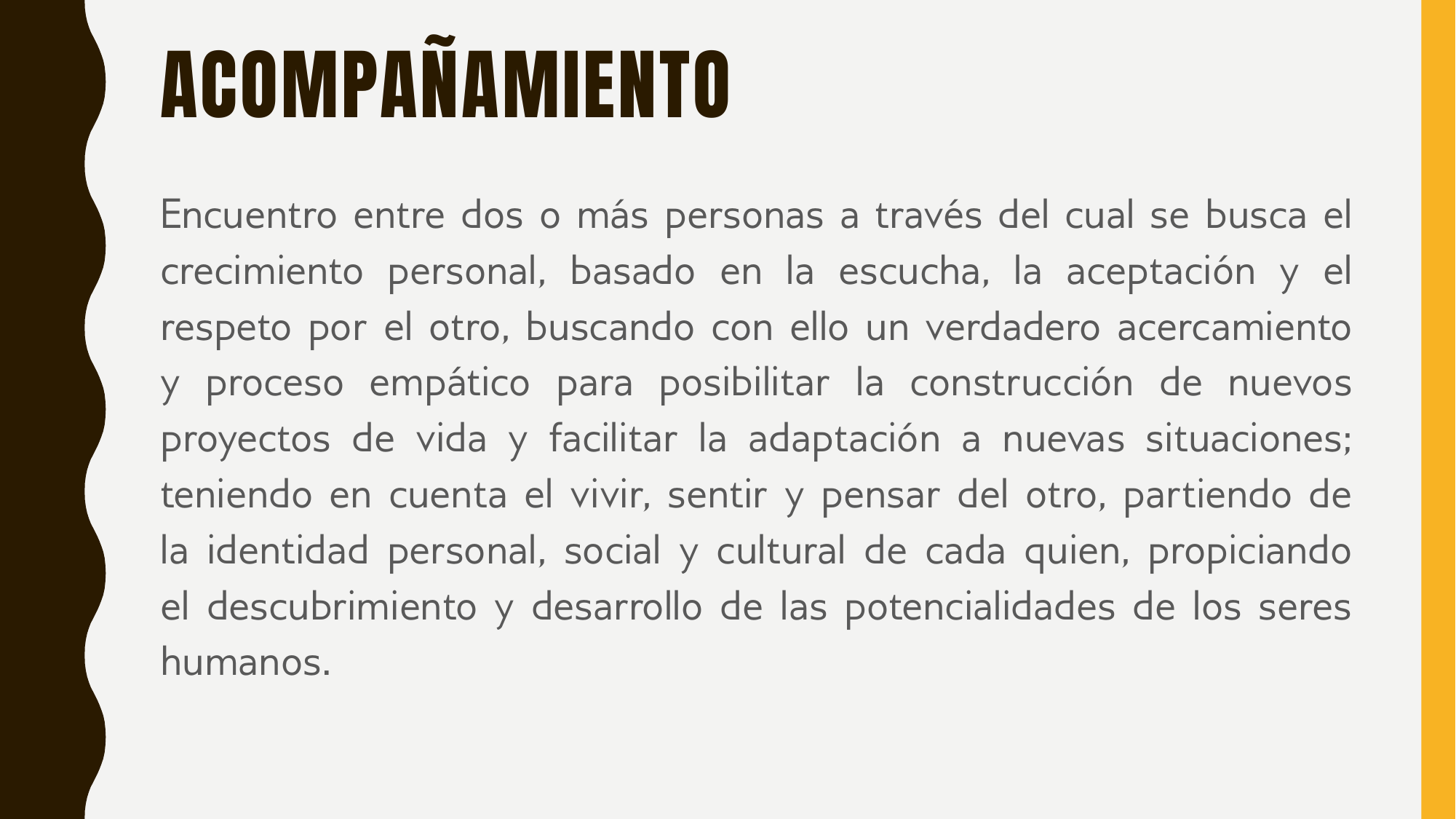

# acompañamiento
Encuentro entre dos o más personas a través del cual se busca el crecimiento personal, basado en la escucha, la aceptación y el respeto por el otro, buscando con ello un verdadero acercamiento y proceso empático para posibilitar la construcción de nuevos proyectos de vida y facilitar la adaptación a nuevas situaciones; teniendo en cuenta el vivir, sentir y pensar del otro, partiendo de la identidad personal, social y cultural de cada quien, propiciando el descubrimiento y desarrollo de las potencialidades de los seres humanos.